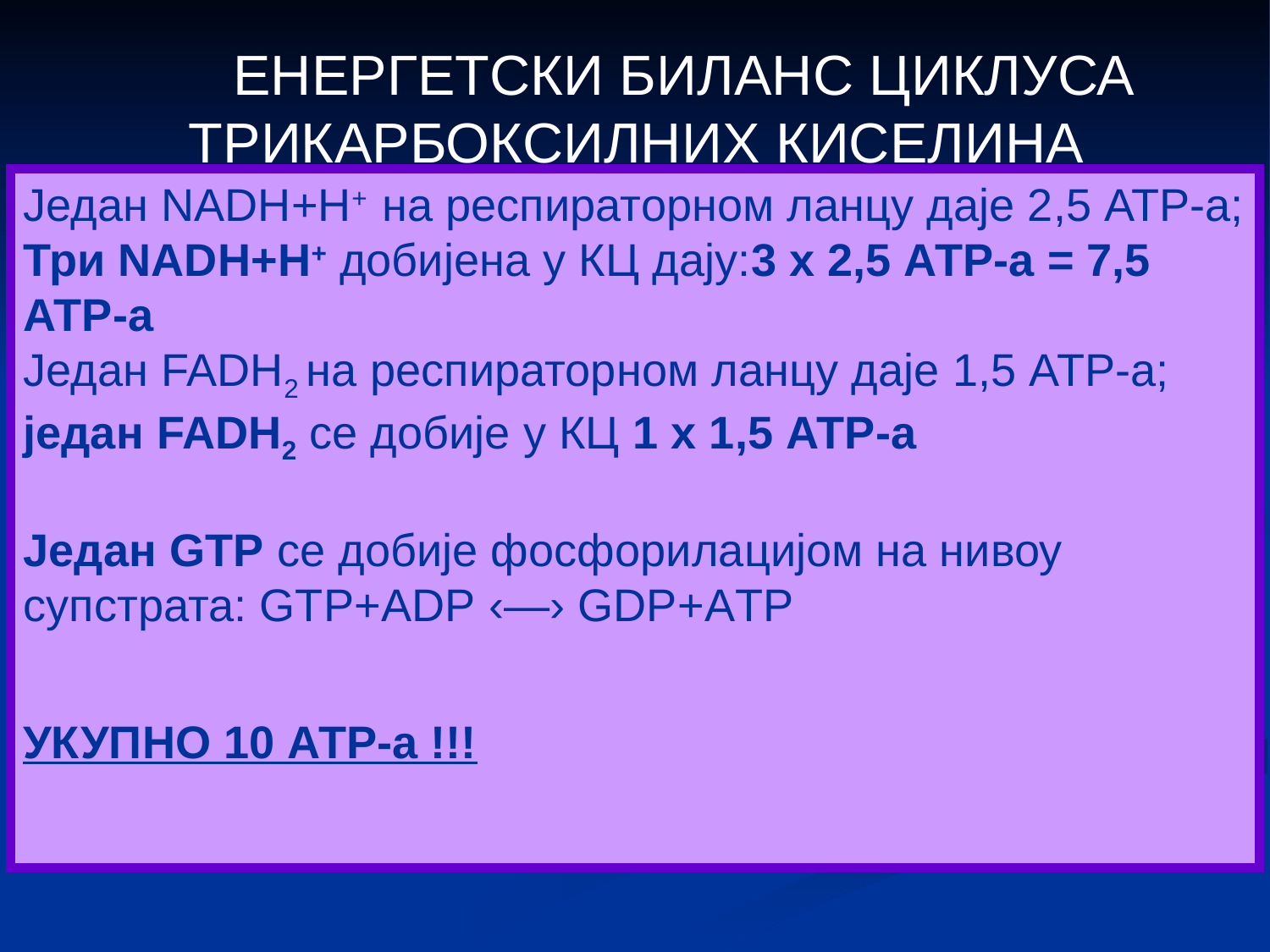

# ЕНЕРГЕТСКИ БИЛАНС ЦИКЛУСА   ТРИКАРБОКСИЛНИХ КИСЕЛИНА
Један NADH+H+  на респираторном ланцу даје 2,5 АТР-а;
Три NADH+H+ добијена у КЦ дају:3 x 2,5 АТР-а = 7,5 АТР-а
Један FADH2 на респираторном ланцу даје 1,5 АТР-а; један FADH2 се добије у КЦ 1 x 1,5 АТР-а

Један GTP се добије фосфорилацијом на нивоу супстрата: GTP+ADP ‹—› GDP+ATP

УКУПНО 10 АТР-а !!!